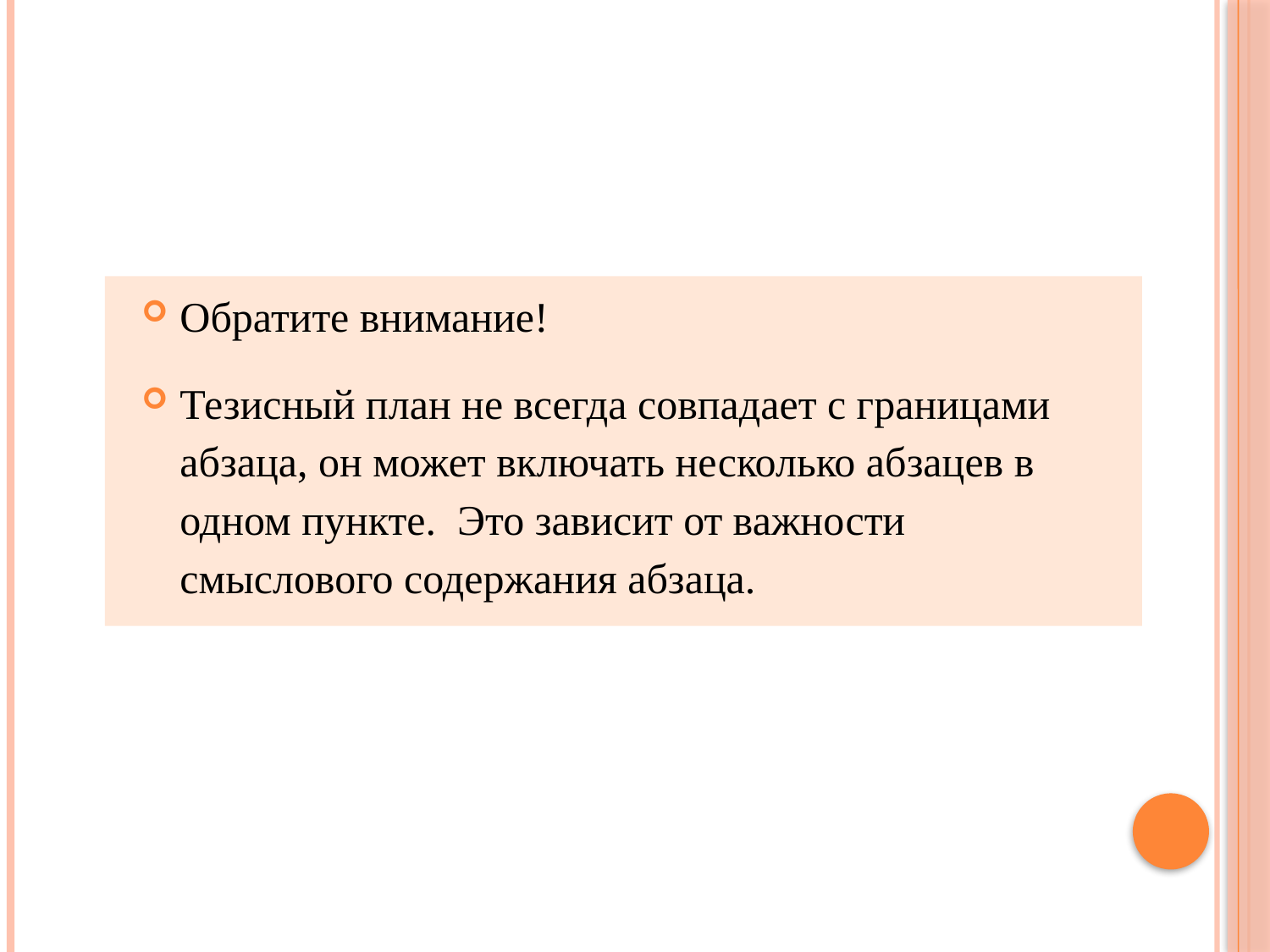

Обратите внимание!
Тезисный план не всегда совпадает с границами абзаца, он может включать несколько абзацев в одном пункте.  Это зависит от важности смыслового содержания абзаца.